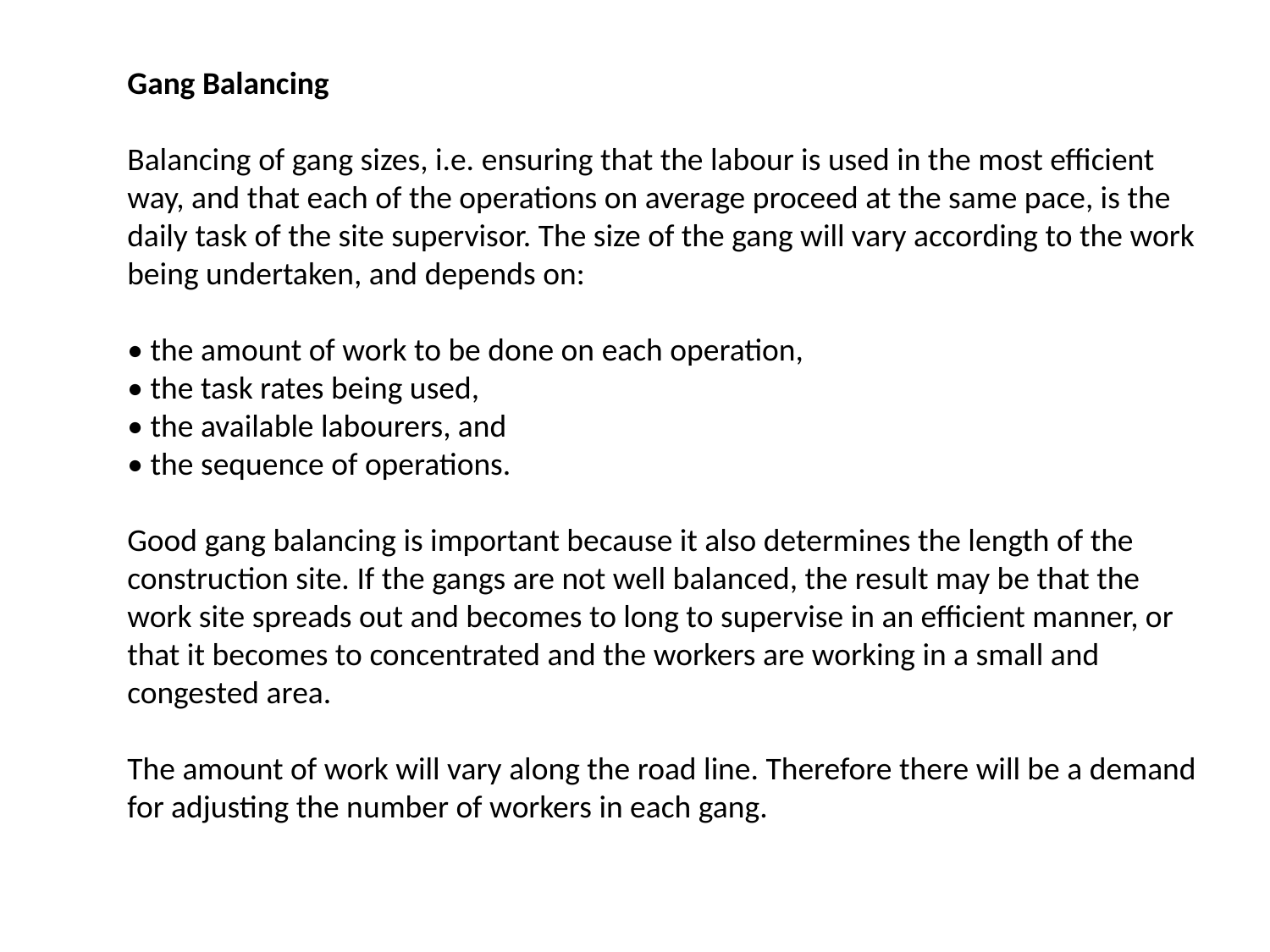

Gang Balancing

Balancing of gang sizes, i.e. ensuring that the labour is used in the most efficient way, and that each of the operations on average proceed at the same pace, is the daily task of the site supervisor. The size of the gang will vary according to the work being undertaken, and depends on:

• the amount of work to be done on each operation,
• the task rates being used,
• the available labourers, and
• the sequence of operations.

Good gang balancing is important because it also determines the length of the
construction site. If the gangs are not well balanced, the result may be that the work site spreads out and becomes to long to supervise in an efficient manner, or that it becomes to concentrated and the workers are working in a small and congested area.

The amount of work will vary along the road line. Therefore there will be a demand
for adjusting the number of workers in each gang.